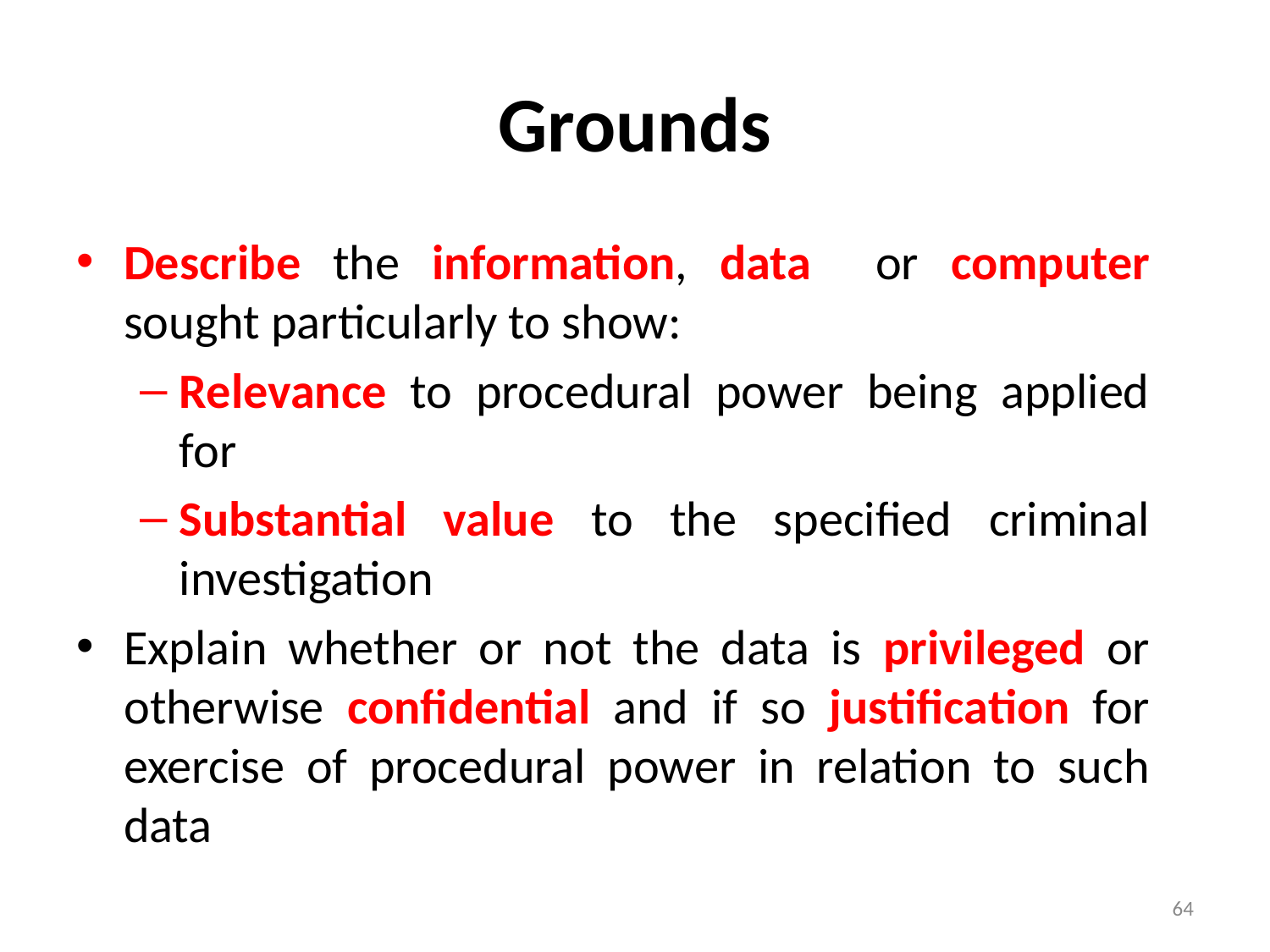

# Grounds
Describe the information, data  or computer sought particularly to show:
Relevance to procedural power being applied for
Substantial value to the specified criminal investigation
Explain whether or not the data is privileged or otherwise confidential and if so justification for exercise of procedural power in relation to such data
64